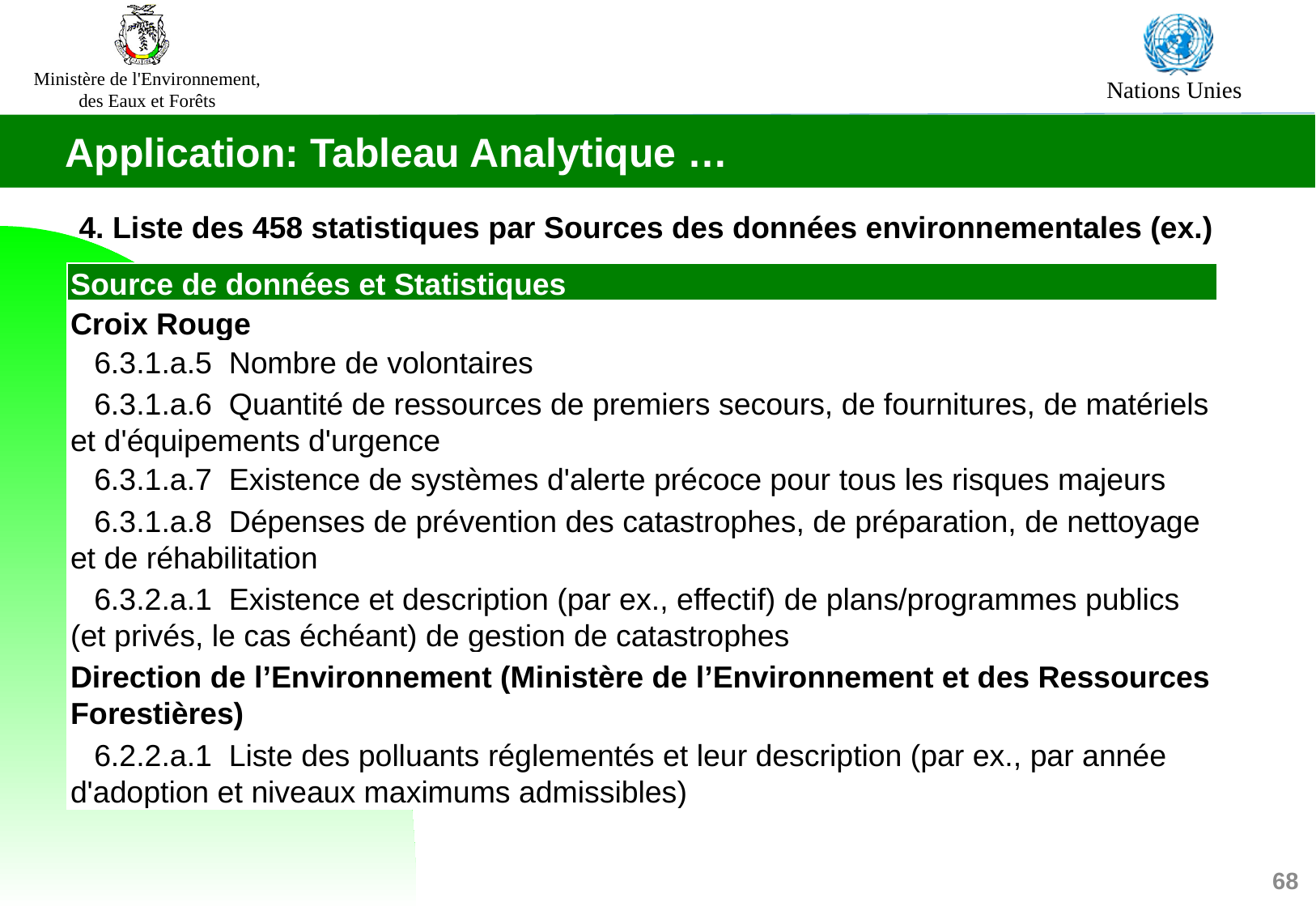

Application: Tableau Analytique …
4. Liste des 458 statistiques par Sources des données environnementales (ex.)
| Source de données et Statistiques |
| --- |
| Croix Rouge |
| 6.3.1.a.5 Nombre de volontaires |
| 6.3.1.a.6 Quantité de ressources de premiers secours, de fournitures, de matériels et d'équipements d'urgence |
| 6.3.1.a.7 Existence de systèmes d'alerte précoce pour tous les risques majeurs |
| 6.3.1.a.8 Dépenses de prévention des catastrophes, de préparation, de nettoyage et de réhabilitation |
| 6.3.2.a.1 Existence et description (par ex., effectif) de plans/programmes publics (et privés, le cas échéant) de gestion de catastrophes |
| Direction de l’Environnement (Ministère de l’Environnement et des Ressources Forestières) |
| 6.2.2.a.1 Liste des polluants réglementés et leur description (par ex., par année d'adoption et niveaux maximums admissibles) |
68